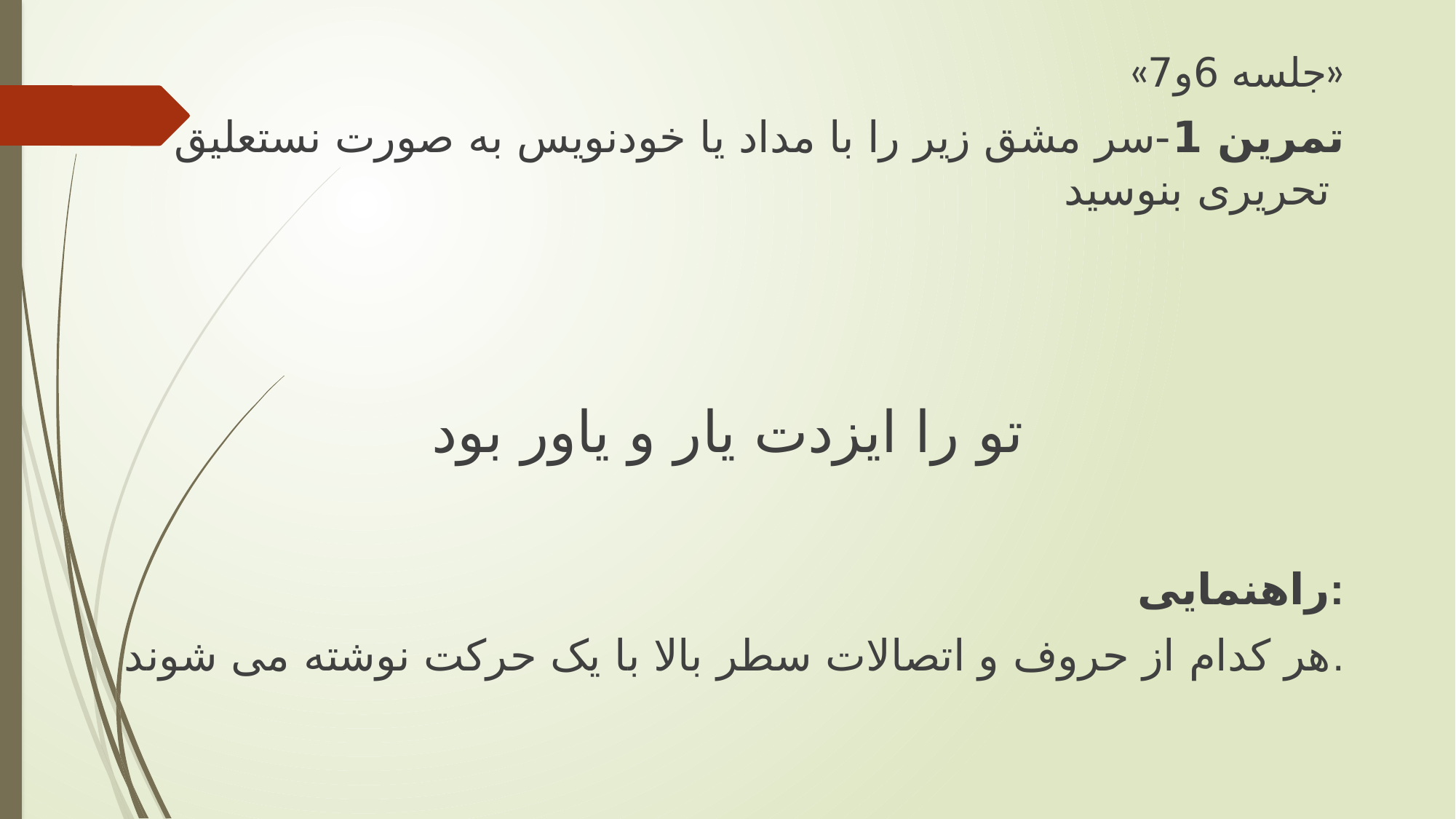

«جلسه 6و7»
تمرین 1-سر مشق زیر را با مداد یا خودنویس به صورت نستعلیق تحریری بنوسید

تو را ایزدت یار و یاور بود

راهنمایی:
هر کدام از حروف و اتصالات سطر بالا با یک حرکت نوشته می شوند.